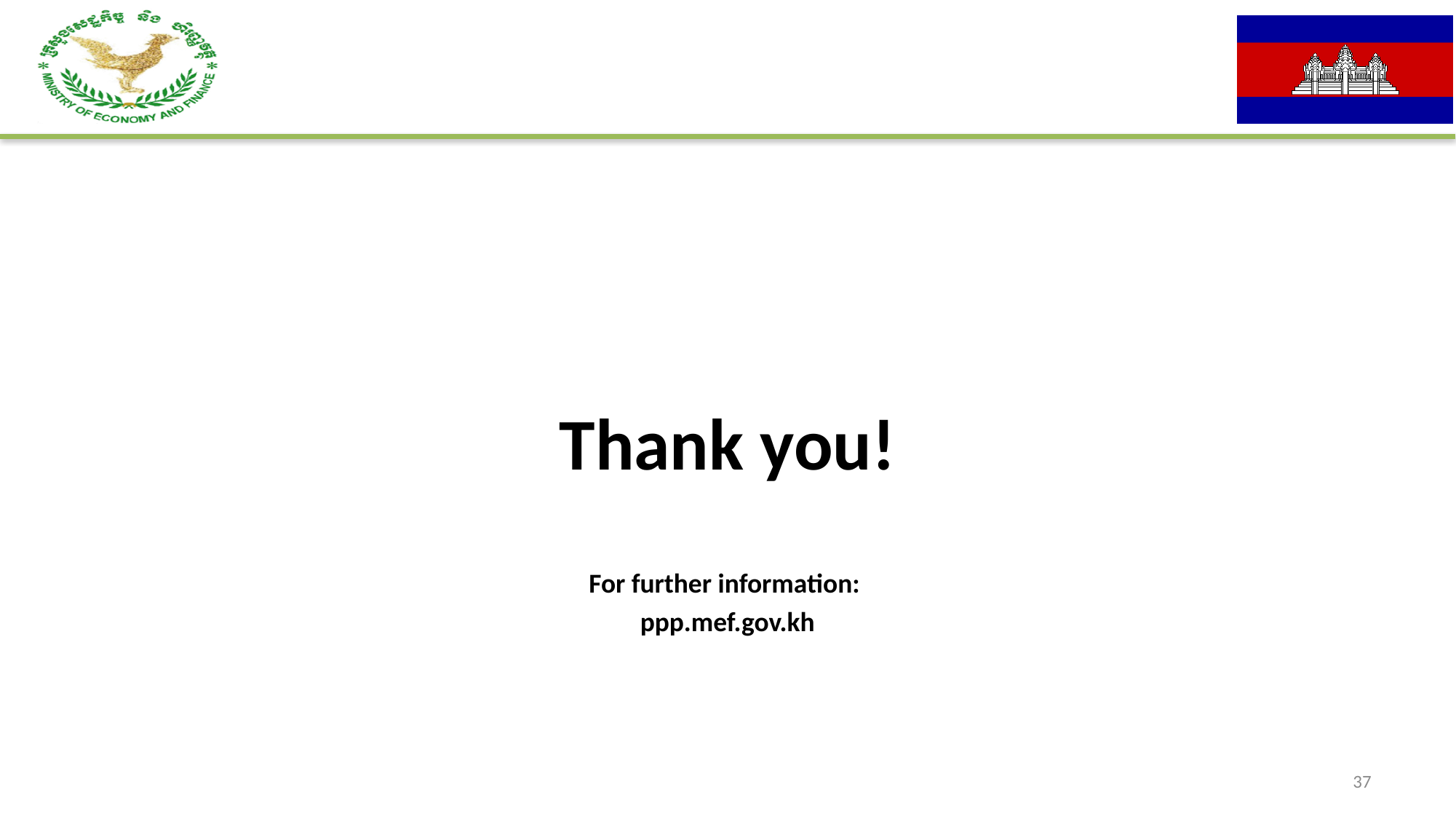

Thank you!

For further information:
ppp.mef.gov.kh
37